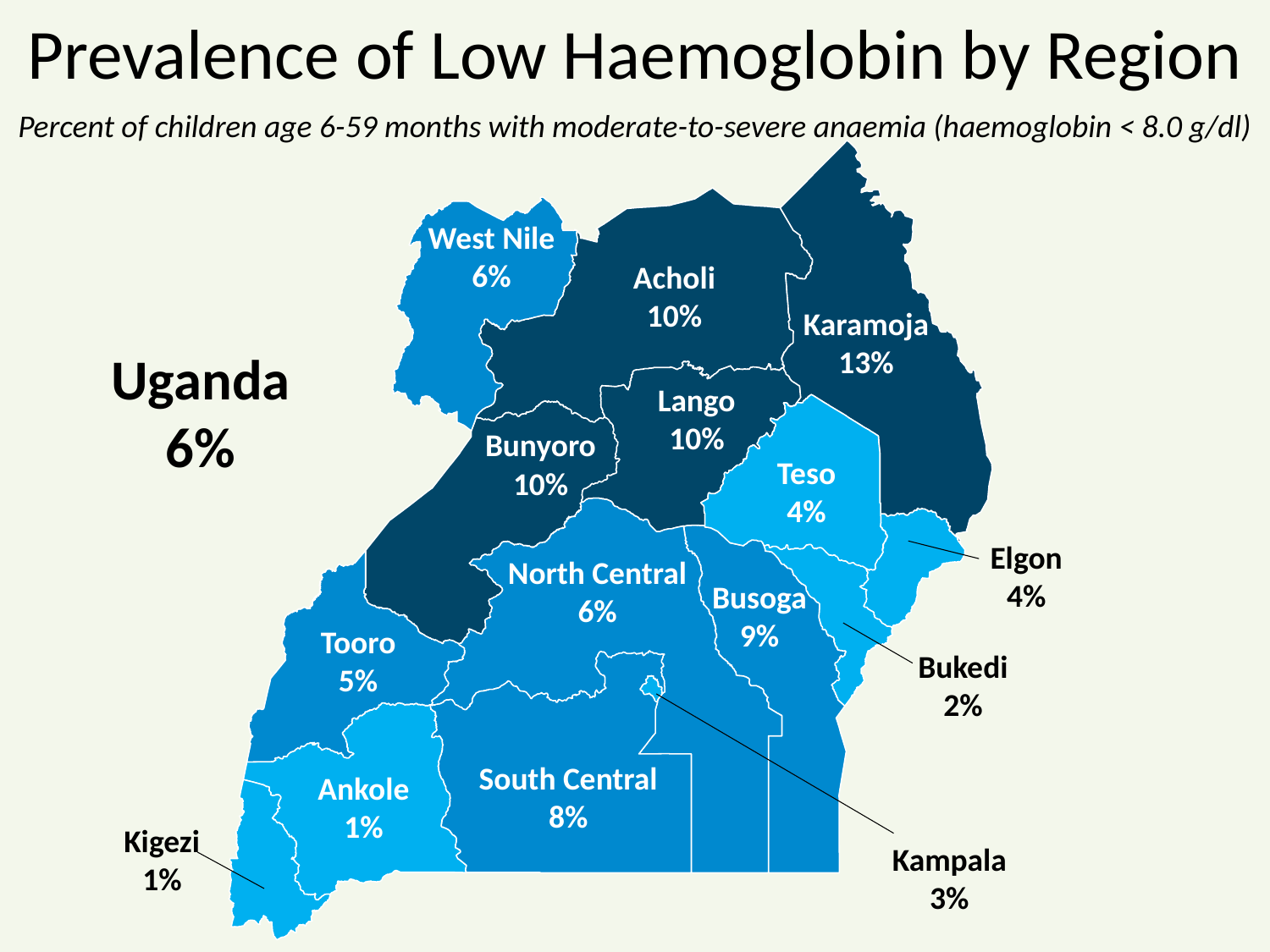

# Prevalence of Low Haemoglobin by Region
Percent of children age 6-59 months with moderate-to-severe anaemia (haemoglobin < 8.0 g/dl)

West Nile
6%
Acholi
10%
Karamoja
13%
Uganda
6%

Lango
10%

Bunyoro
10%
Teso
4%

Elgon
4%

North Central
6%

Busoga
9%
Tooro
5%
Bukedi
2%

South Central
8%
Ankole
1%

Kigezi
1%
Kampala
3%